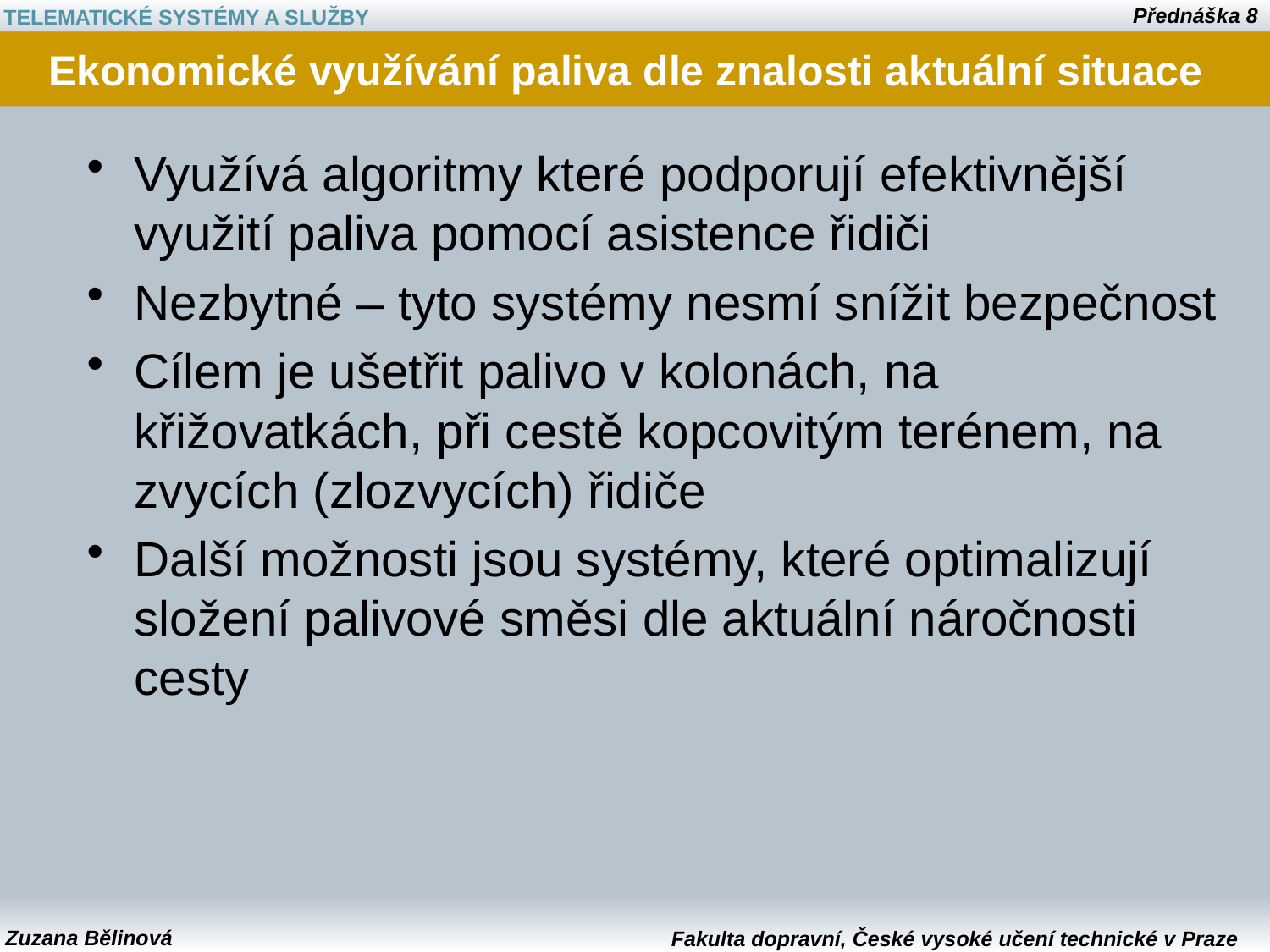

# Ekonomické využívání paliva dle znalosti aktuální situace
Využívá algoritmy které podporují efektivnější využití paliva pomocí asistence řidiči
Nezbytné – tyto systémy nesmí snížit bezpečnost
Cílem je ušetřit palivo v kolonách, na křižovatkách, při cestě kopcovitým terénem, na zvycích (zlozvycích) řidiče
Další možnosti jsou systémy, které optimalizují složení palivové směsi dle aktuální náročnosti cesty